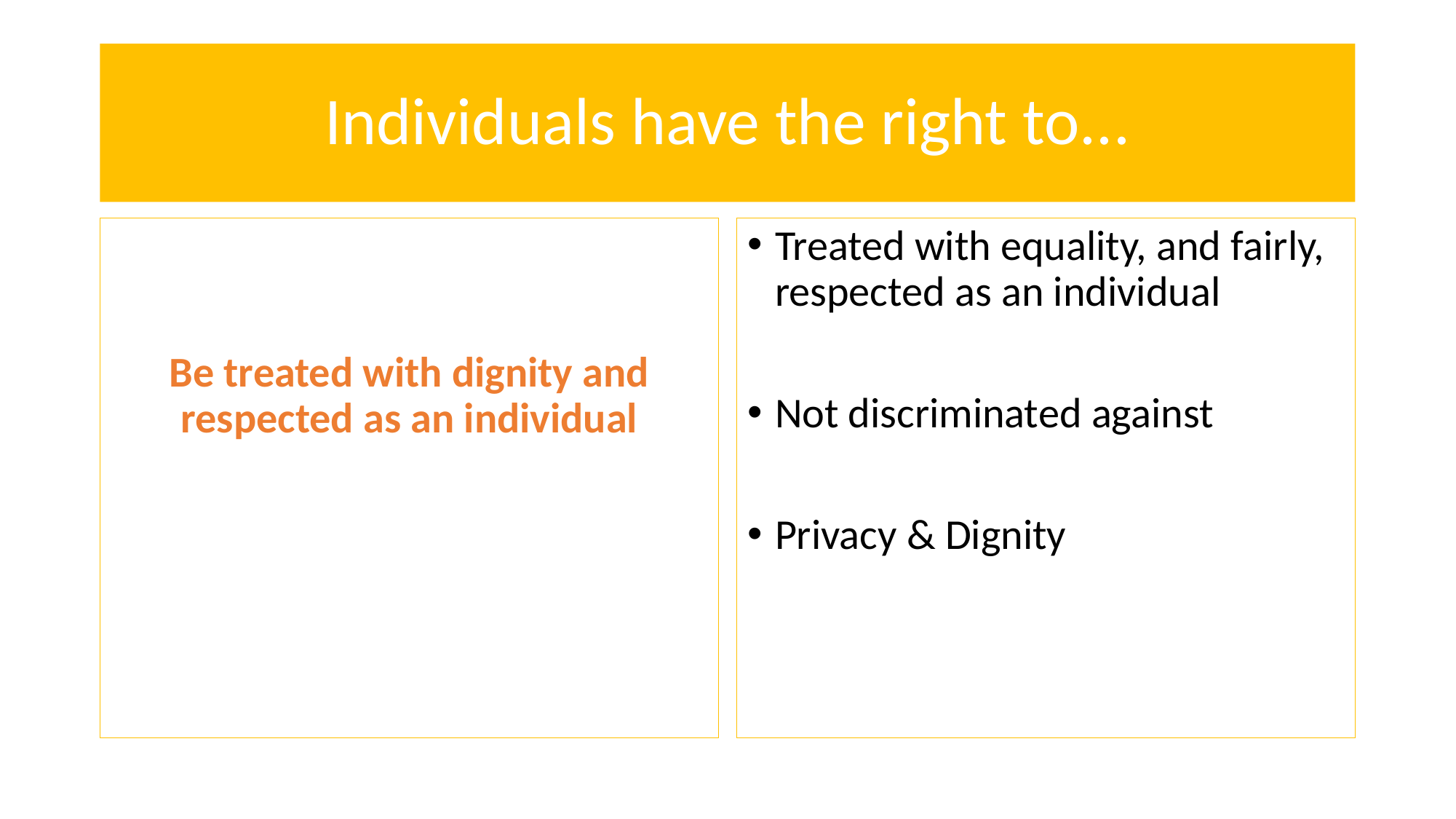

# Individuals have the right to...

Be treated with dignity and respected as an individual

Treated with equality, and fairly, respected as an individual

Not discriminated against

Privacy & Dignity